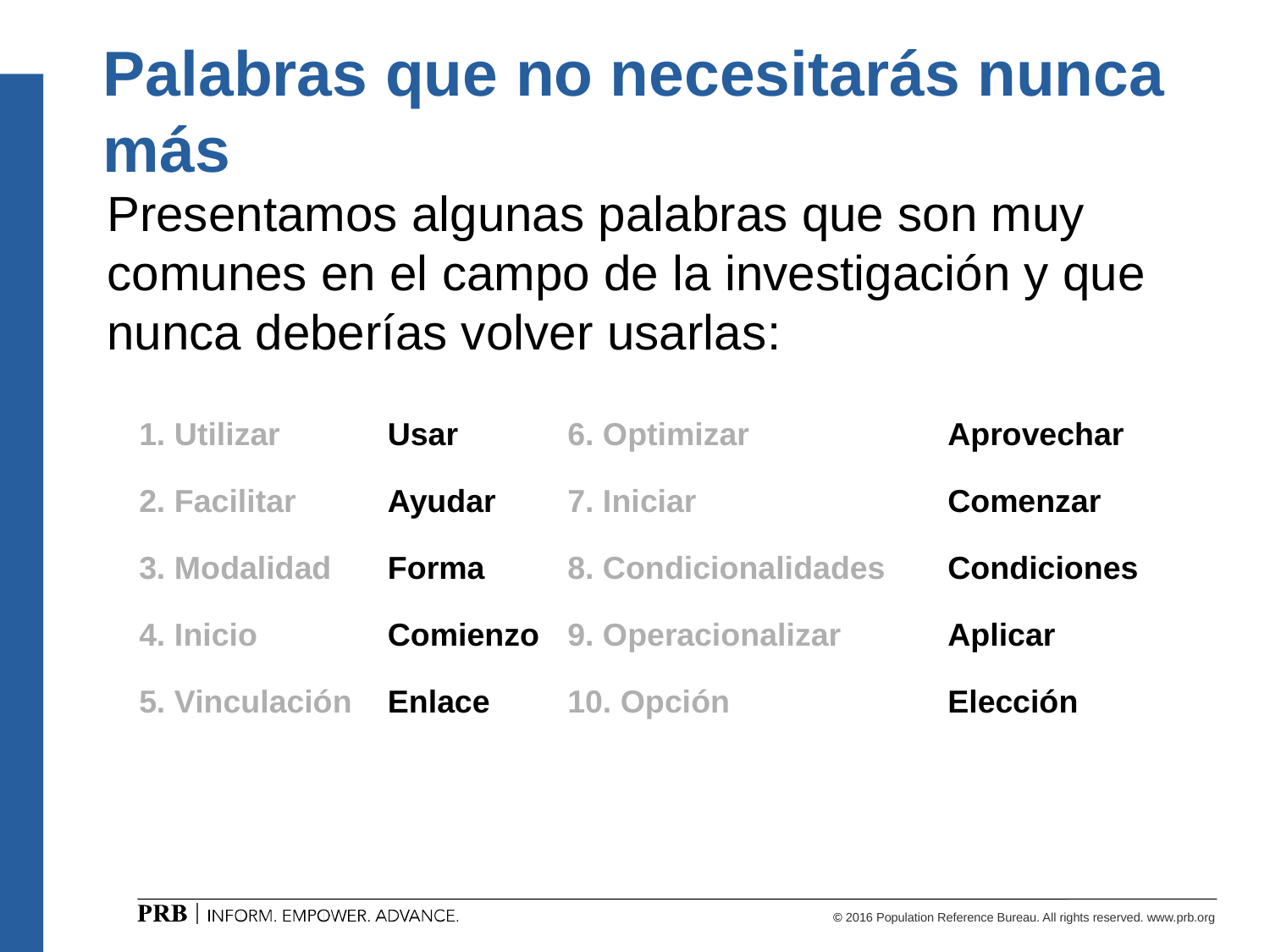

# Palabras que no necesitarás nunca más
Presentamos algunas palabras que son muy comunes en el campo de la investigación y que nunca deberías volver usarlas:

| 1. Utilizar | Usar | 6. Optimizar | Aprovechar |
| --- | --- | --- | --- |
| 2. Facilitar | Ayudar | 7. Iniciar | Comenzar |
| 3. Modalidad | Forma | 8. Condicionalidades | Condiciones |
| 4. Inicio | Comienzo | 9. Operacionalizar | Aplicar |
| 5. Vinculación | Enlace | 10. Opción | Elección |